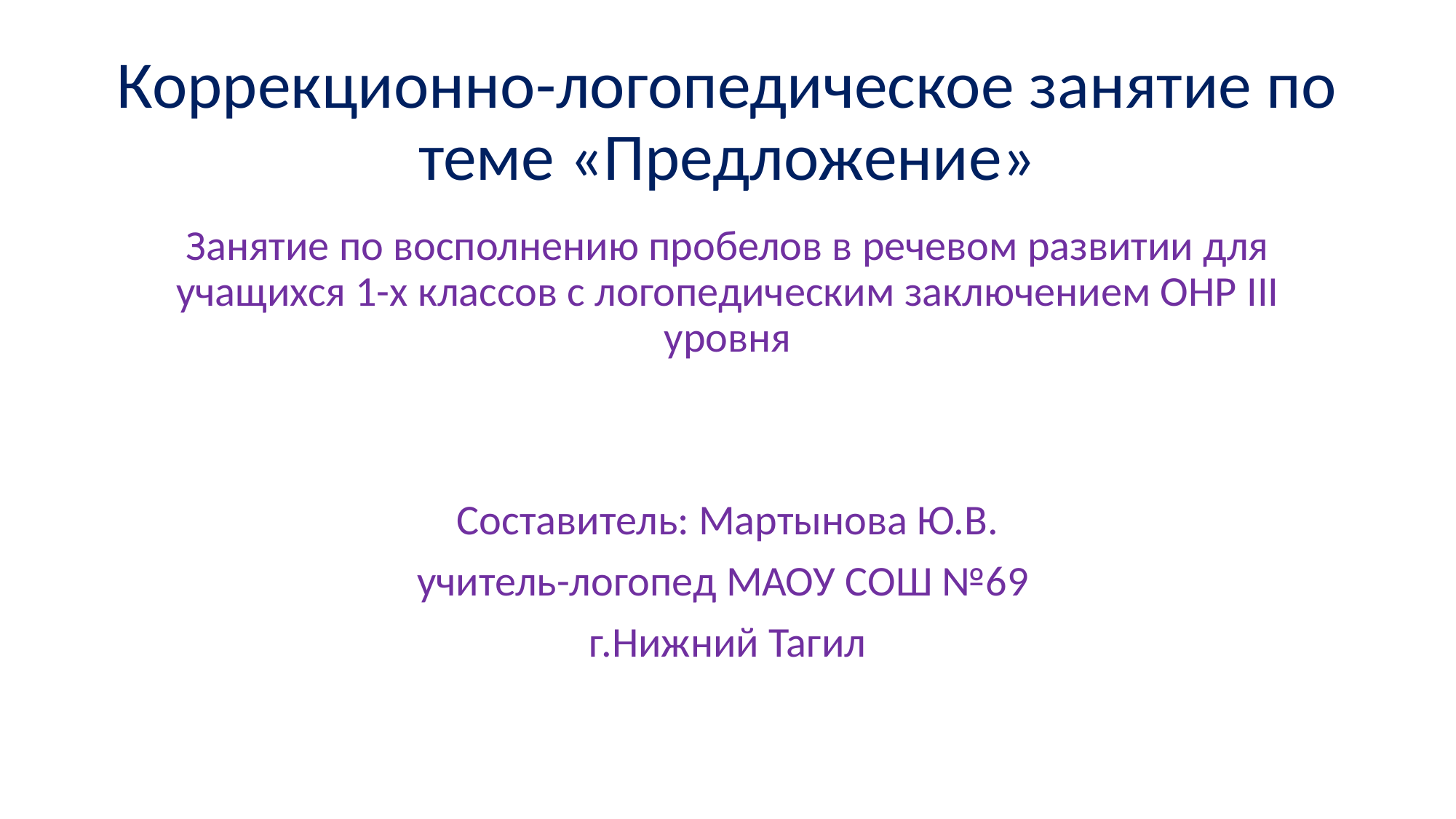

# Коррекционно-логопедическое занятие по теме «Предложение»
Занятие по восполнению пробелов в речевом развитии для учащихся 1-х классов с логопедическим заключением ОНР III уровня

Составитель: Мартынова Ю.В.
учитель-логопед МАОУ СОШ №69
г.Нижний Тагил